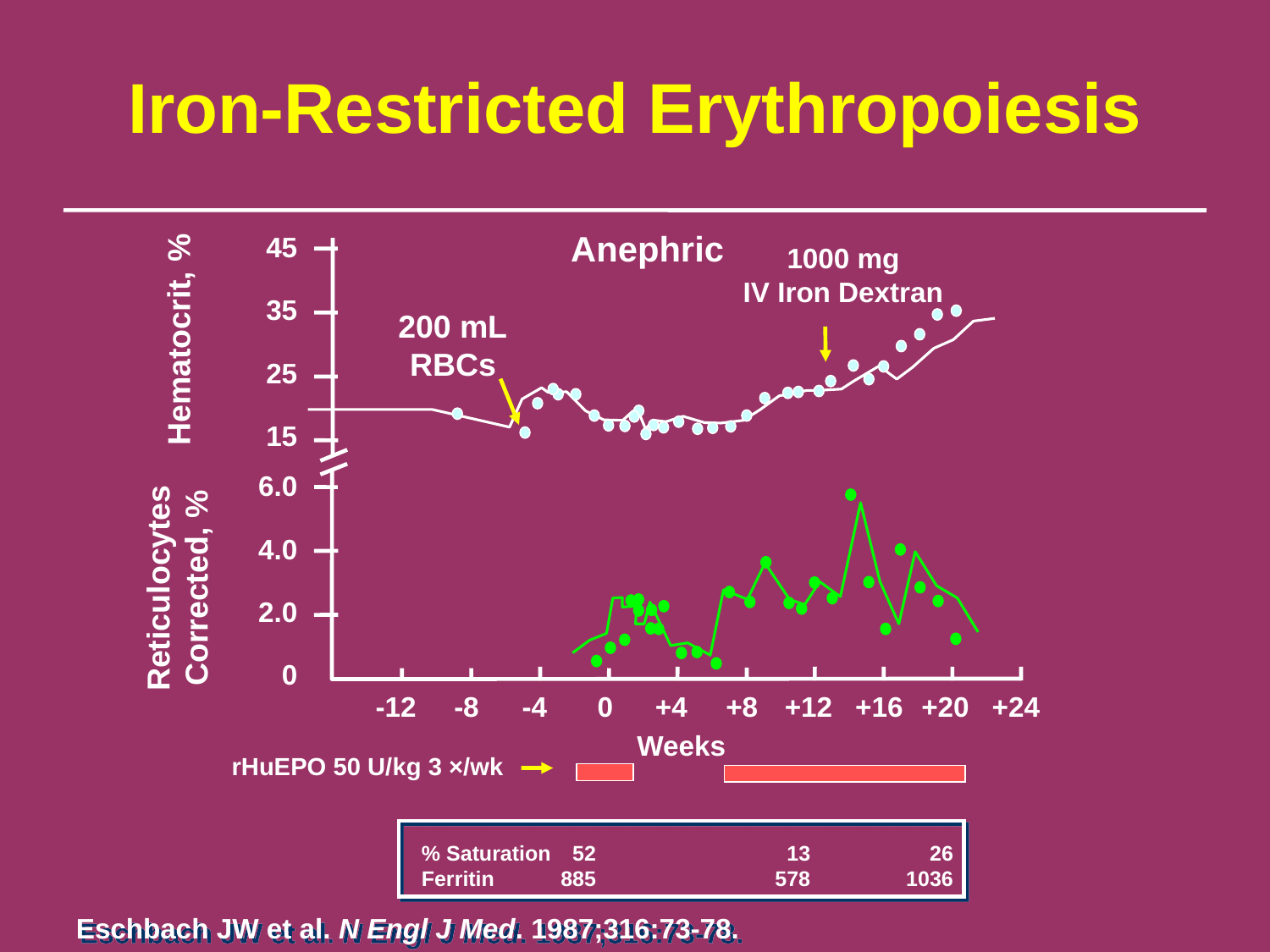

Iron-Restricted Erythropoiesis
Anephric
45
35
25
15
6.0
4.0
2.0
0
1000 mg
IV Iron Dextran

200 mL
RBCs

Hematocrit, %

ReticulocytesCorrected, %

-12
-8
-4
0
+4
+8
+12
+16
+20
+24
Weeks

rHuEPO 50 U/kg 3 ×/wk

% Saturation	52	13	26
Ferritin	885	578	1036
Eschbach JW et al. N Engl J Med. 1987;316:73-78.